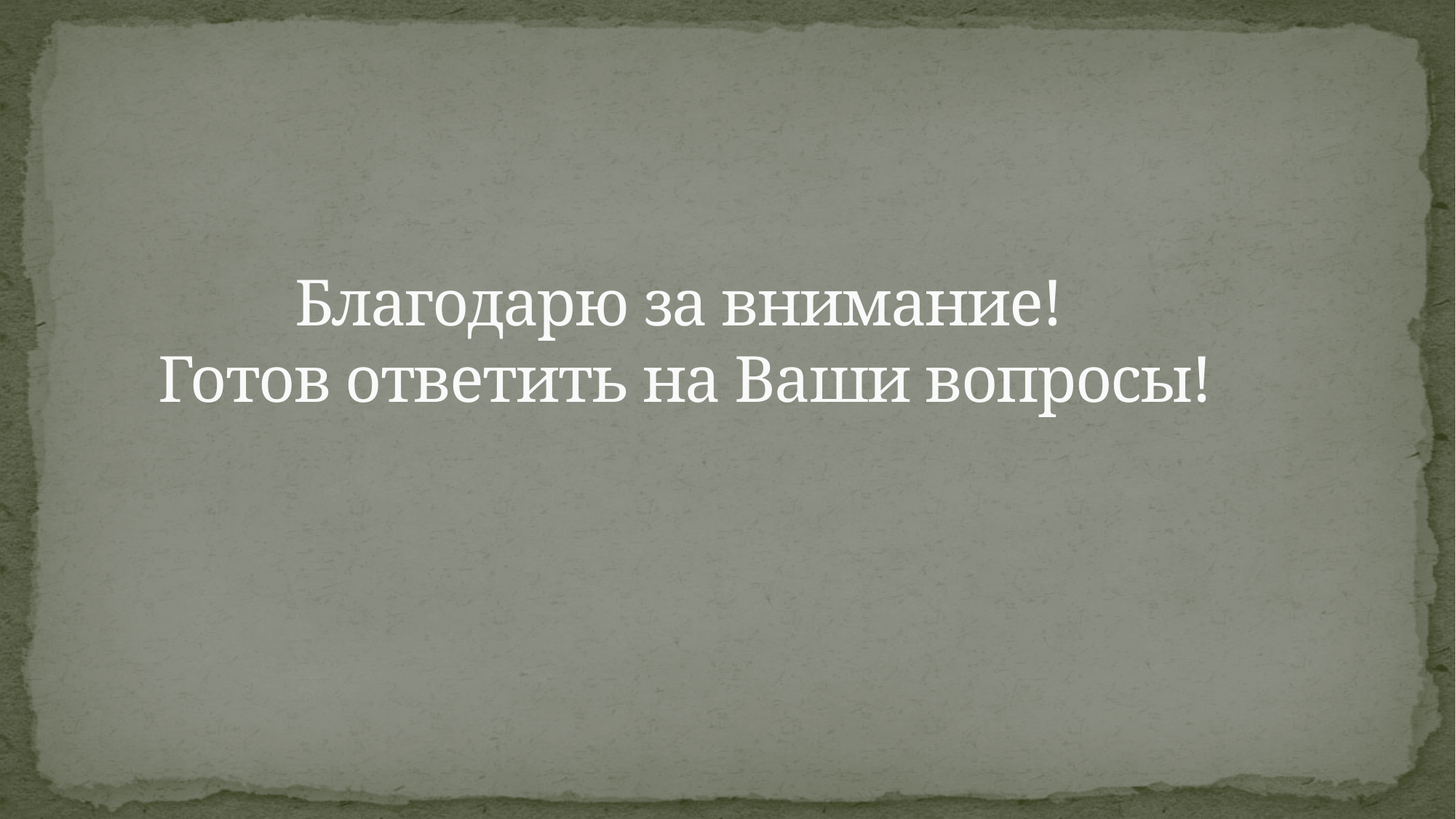

# Благодарю за внимание! Готов ответить на Ваши вопросы!